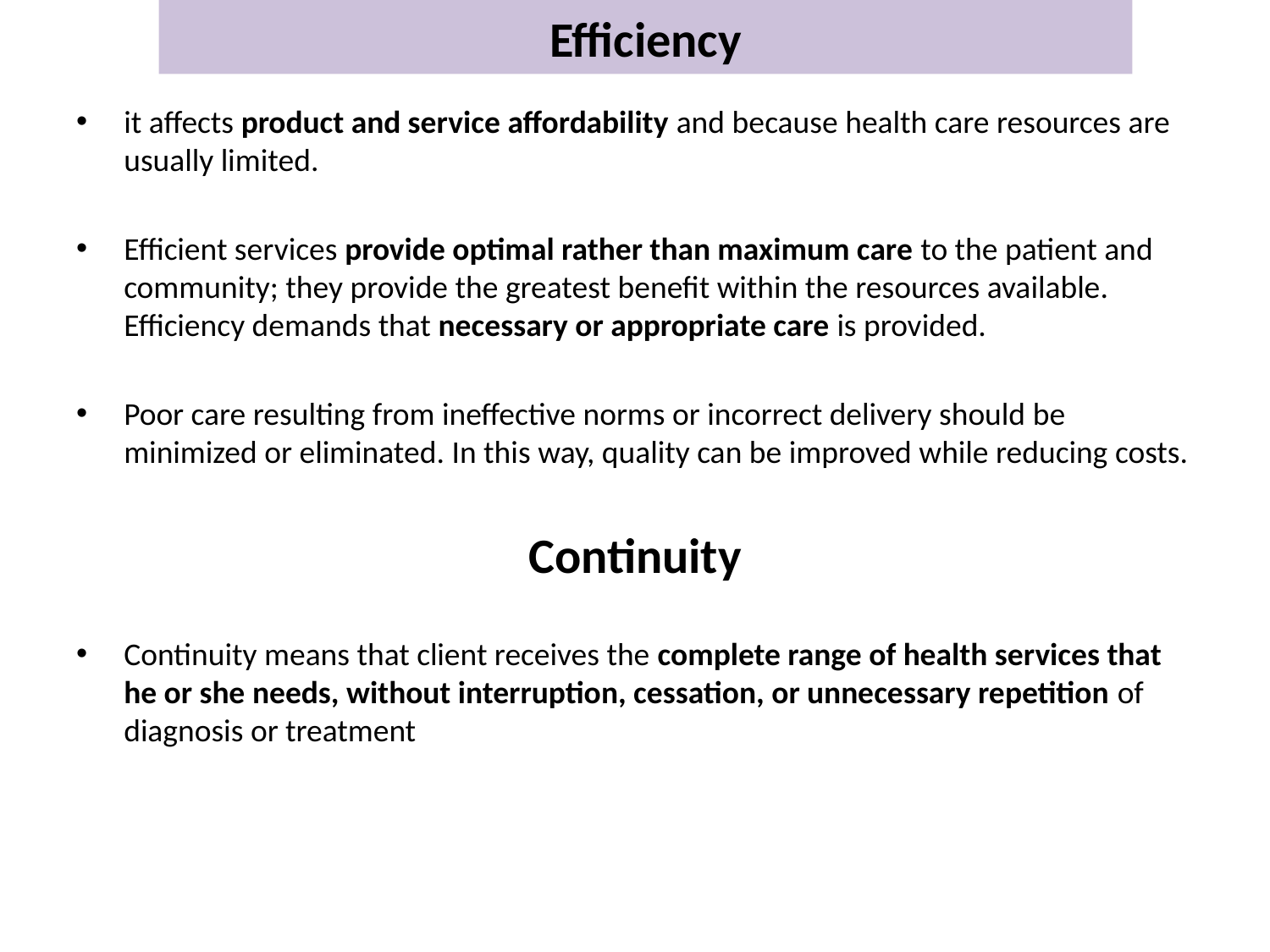

# Efficiency
it affects product and service affordability and because health care resources are usually limited.

Efficient services provide optimal rather than maximum care to the patient and community; they provide the greatest benefit within the resources available. Efficiency demands that necessary or appropriate care is provided.

Poor care resulting from ineffective norms or incorrect delivery should be minimized or eliminated. In this way, quality can be improved while reducing costs.

Continuity

Continuity means that client receives the complete range of health services that he or she needs, without interruption, cessation, or unnecessary repetition of diagnosis or treatment